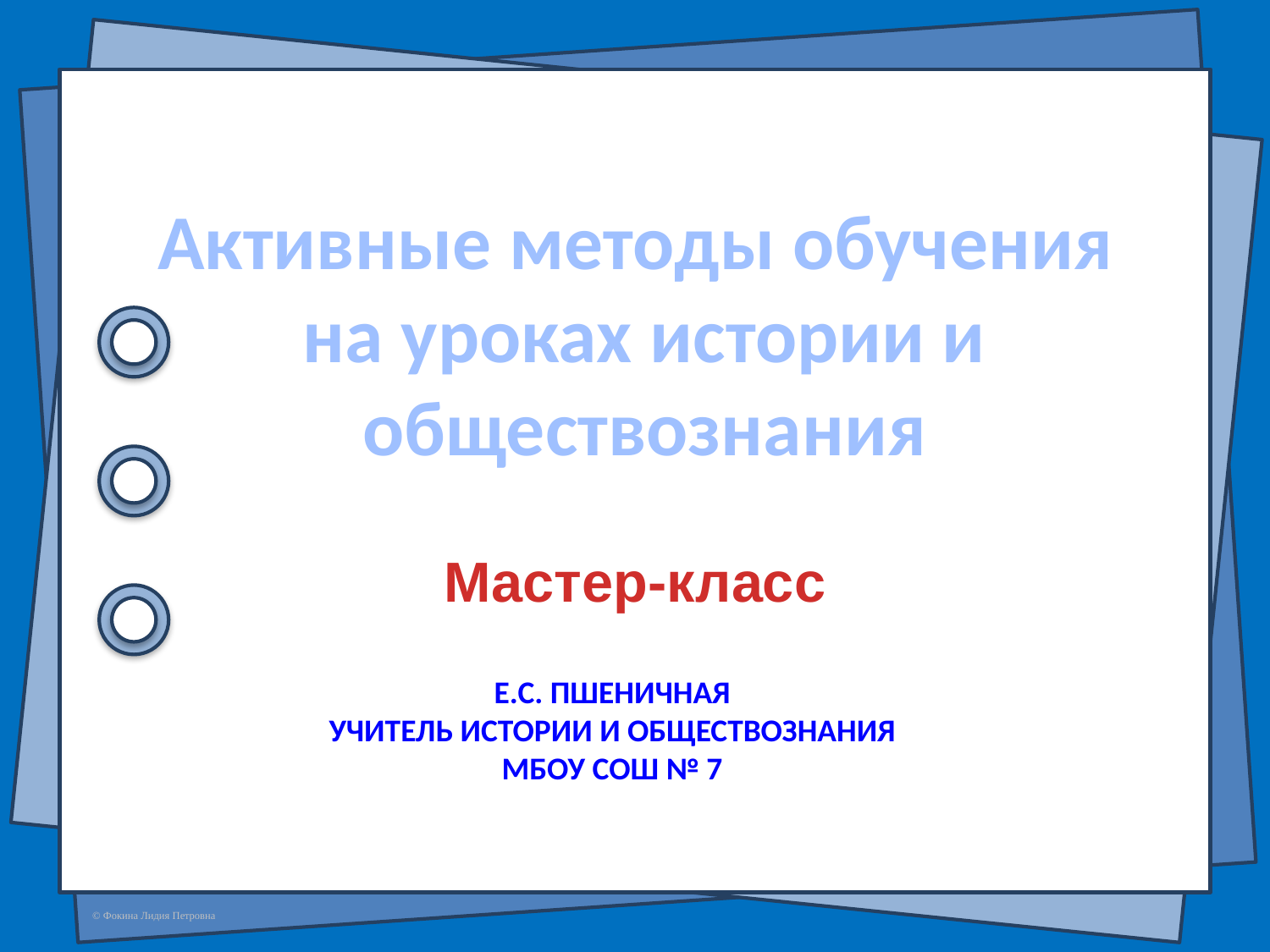

# Активные методы обучения на уроках истории и обществознания
Мастер-класс
Е.С. Пшеничная
учитель истории и обществознания МБОУ СОШ № 7